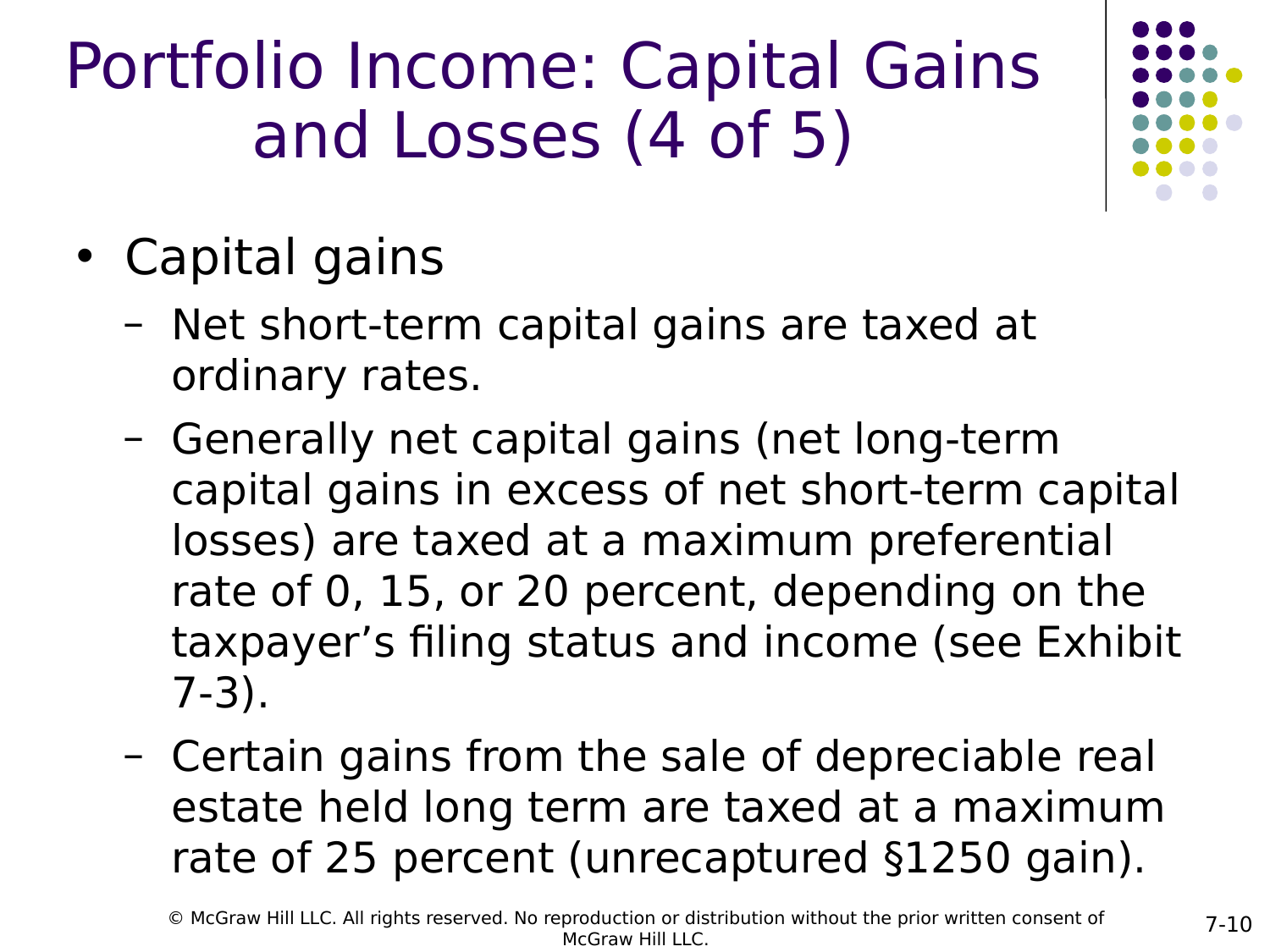

# Portfolio Income: Capital Gains and Losses (4 of 5)
Capital gains
Net short-term capital gains are taxed at ordinary rates.
Generally net capital gains (net long-term capital gains in excess of net short-term capital losses) are taxed at a maximum preferential rate of 0, 15, or 20 percent, depending on the taxpayer’s filing status and income (see Exhibit 7-3).
Certain gains from the sale of depreciable real estate held long term are taxed at a maximum rate of 25 percent (unrecaptured §1250 gain).
7-10